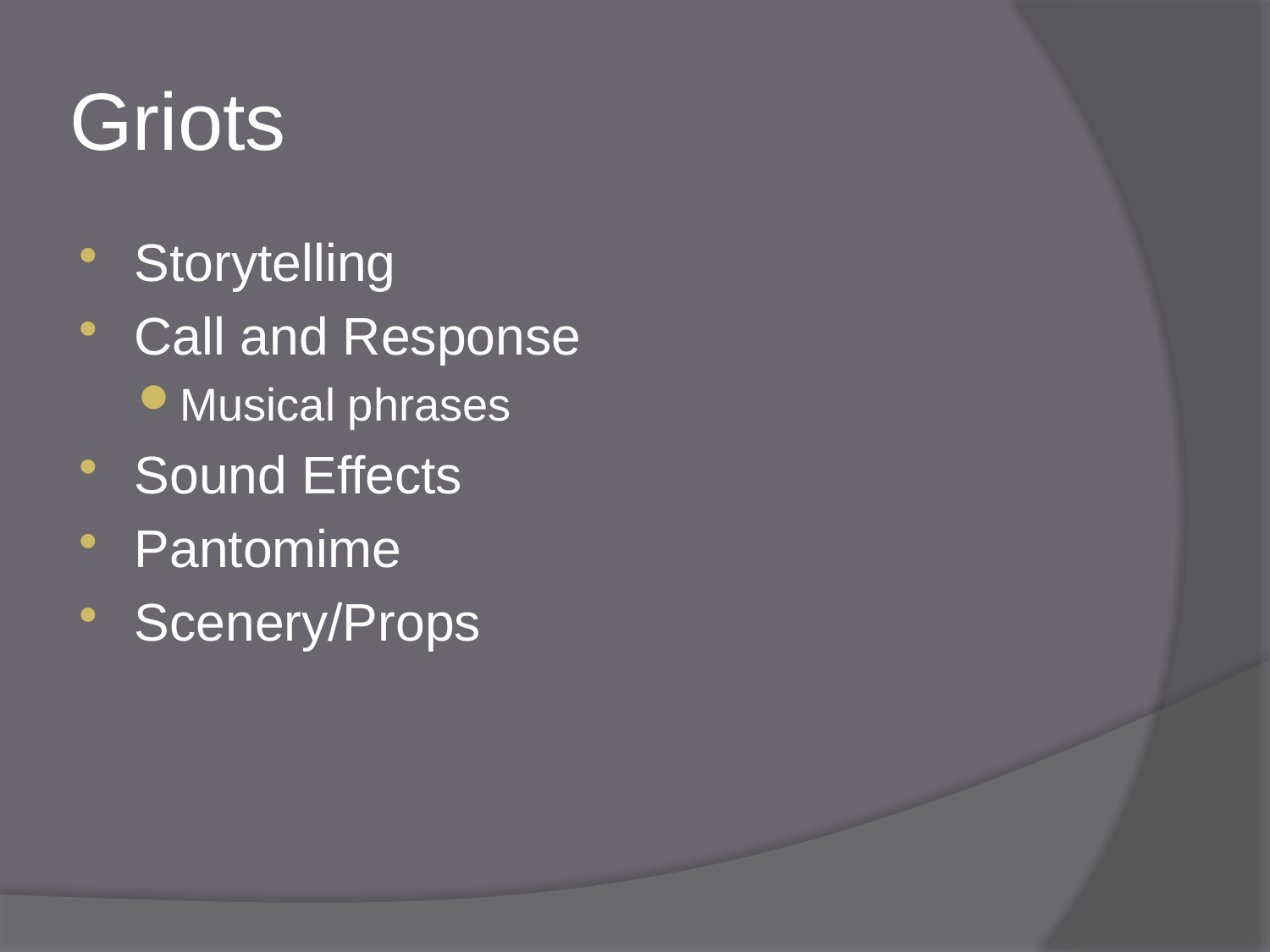

# Griots
Storytelling
Call and Response
Musical phrases
Sound Effects
Pantomime
Scenery/Props